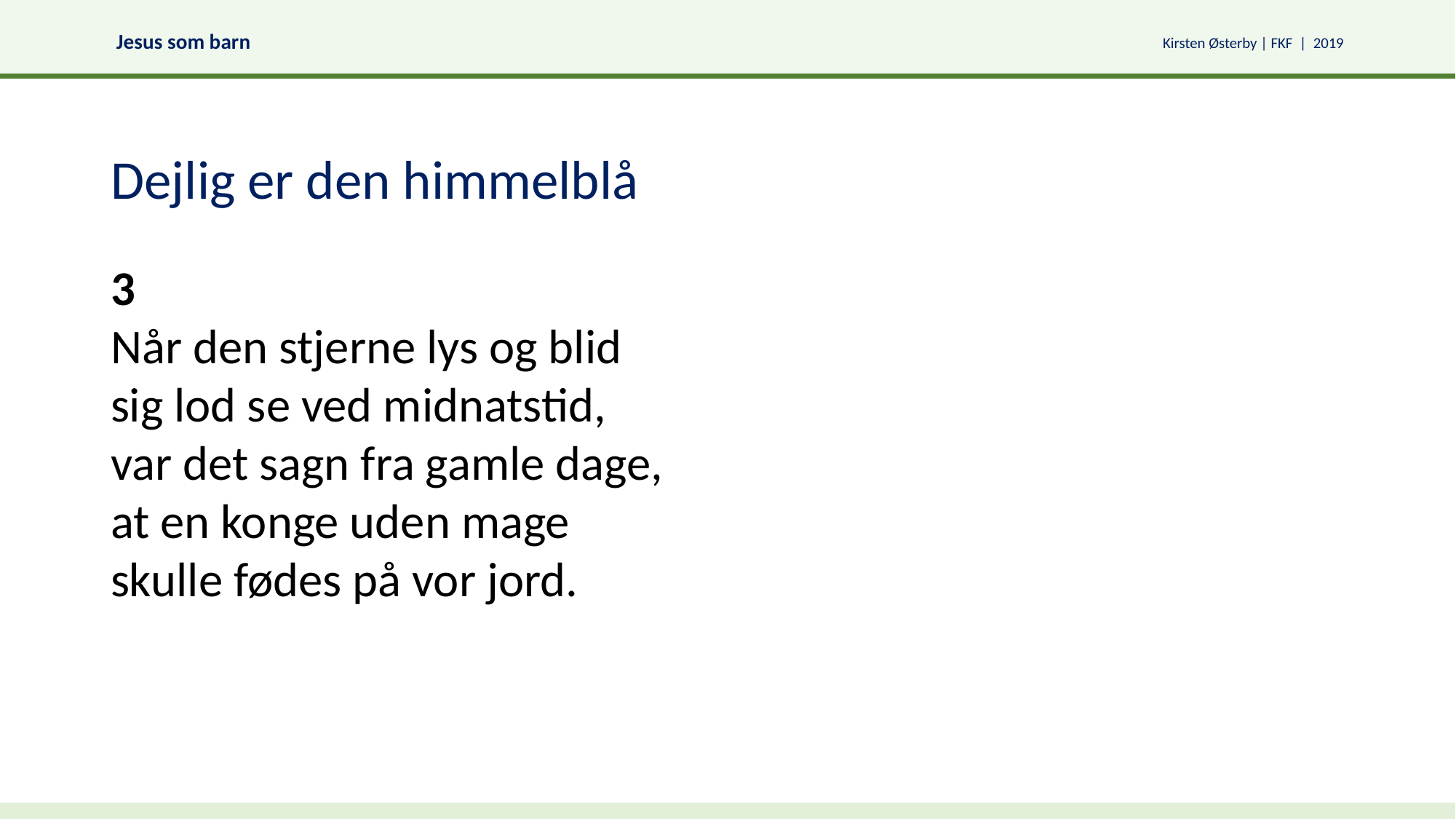

# Dejlig er den himmelblå
3
Når den stjerne lys og blid
sig lod se ved midnatstid,
var det sagn fra gamle dage,
at en konge uden mage
skulle fødes på vor jord.